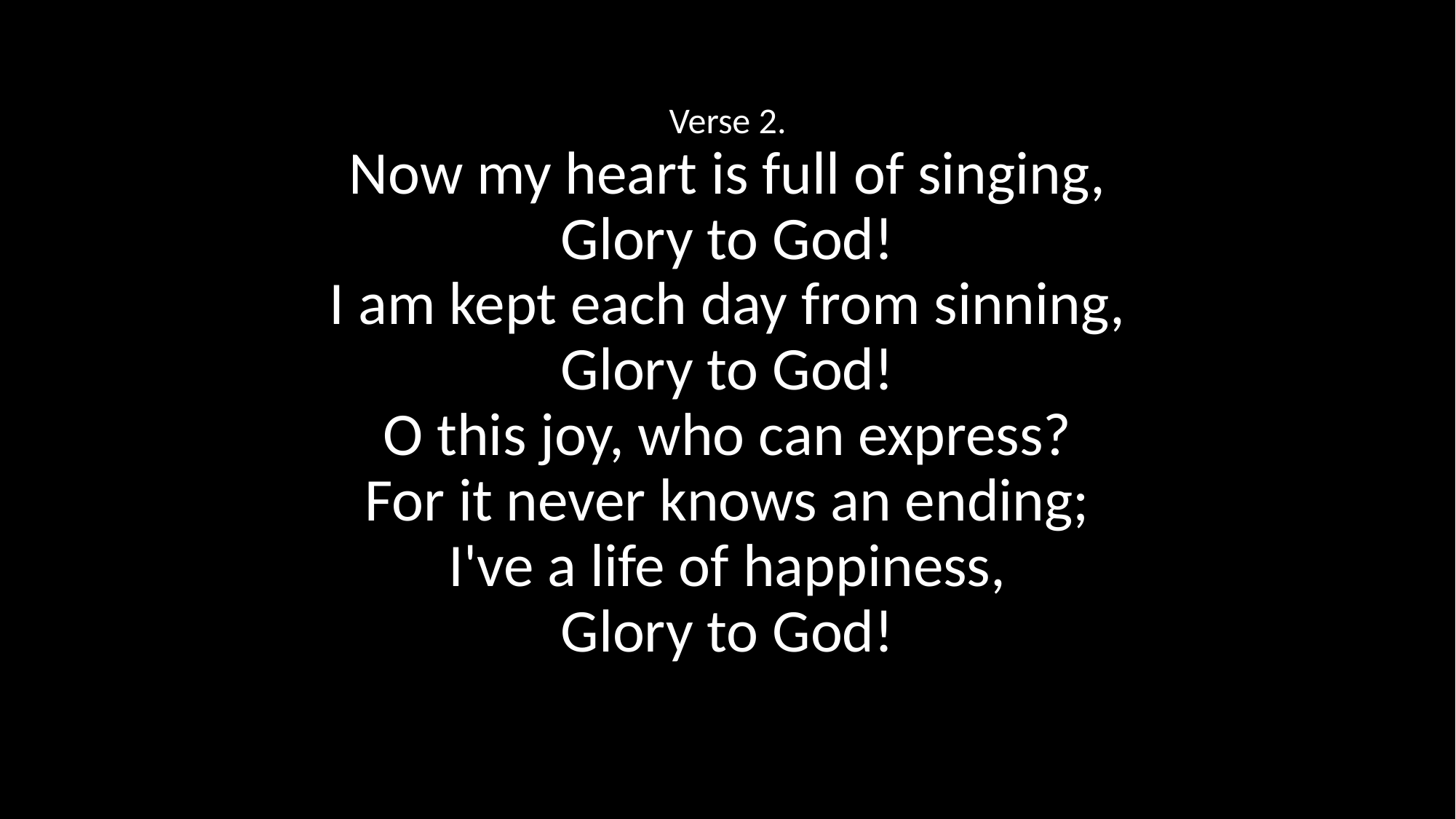

Verse 2.
Now my heart is full of singing,
Glory to God!
I am kept each day from sinning,
Glory to God!
O this joy, who can express?
For it never knows an ending;
I've a life of happiness,
Glory to God!